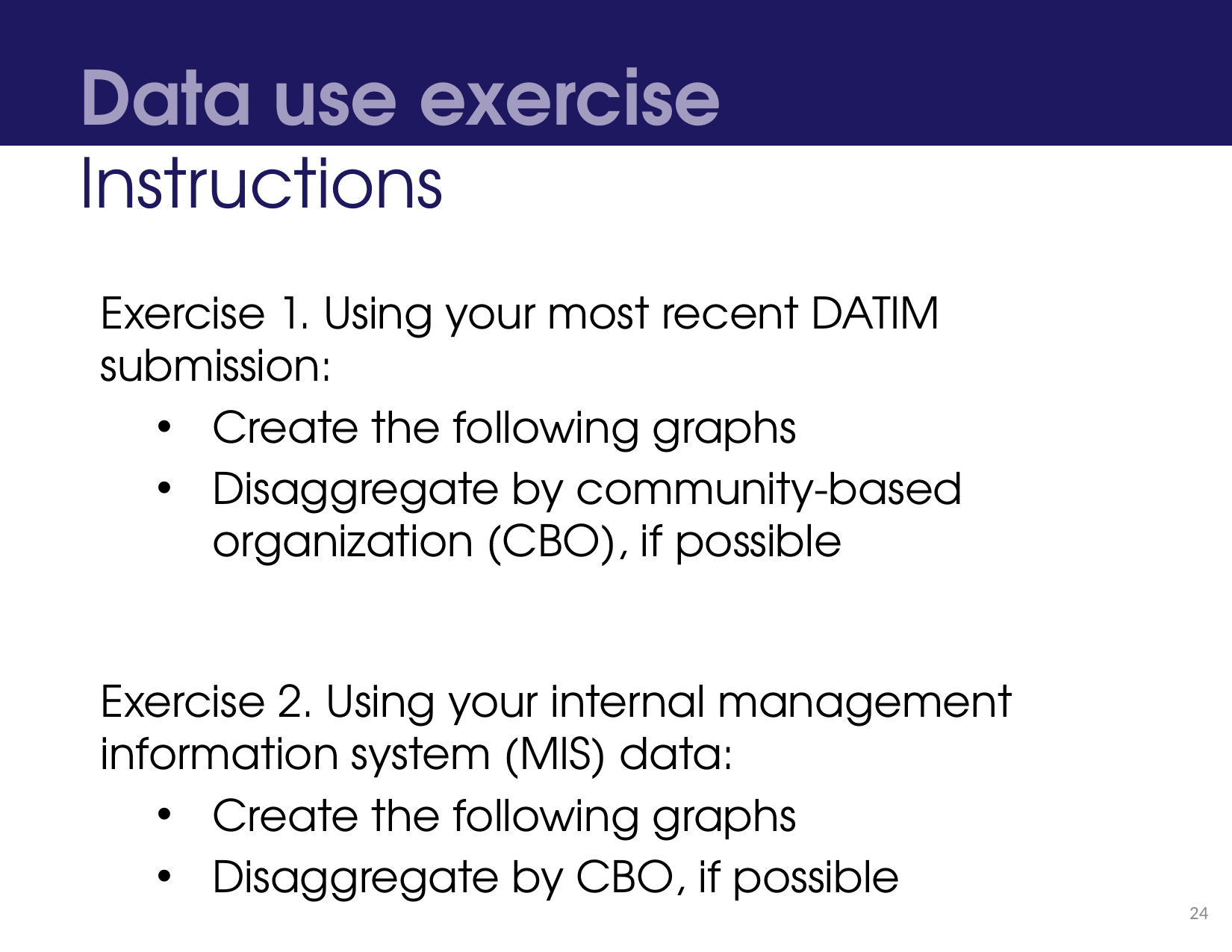

# Data use exercise
Instructions
Exercise 1. Using your most recent DATIM submission:
Create the following graphs
Disaggregate by community-based organization (CBO), if possible

Exercise 2. Using your internal management information system (MIS) data:
Create the following graphs
Disaggregate by CBO, if possible

24